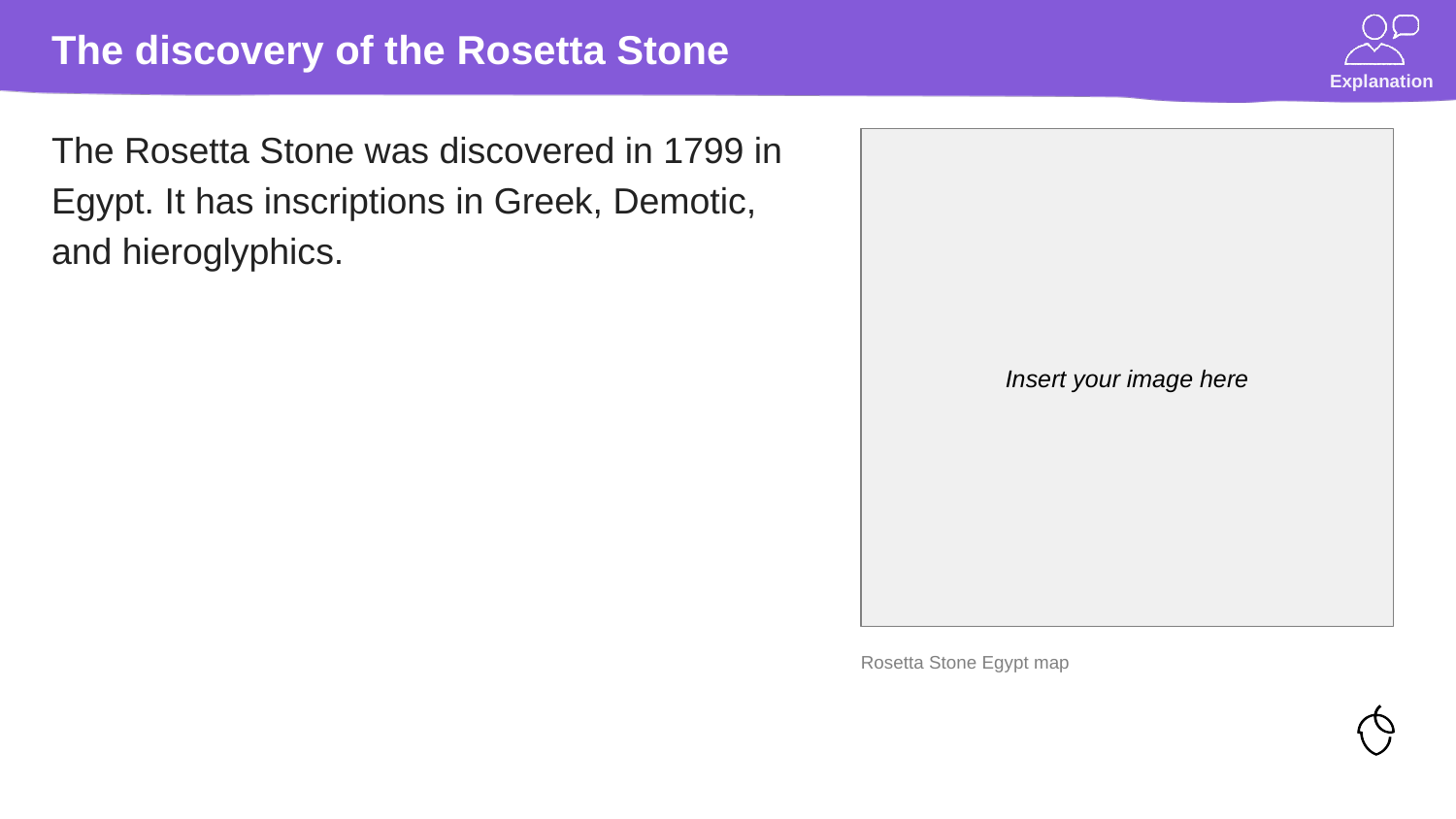

# The discovery of the Rosetta Stone
The Rosetta Stone was discovered in 1799 in Egypt. It has inscriptions in Greek, Demotic, and hieroglyphics.
Insert your image here
Rosetta Stone Egypt map